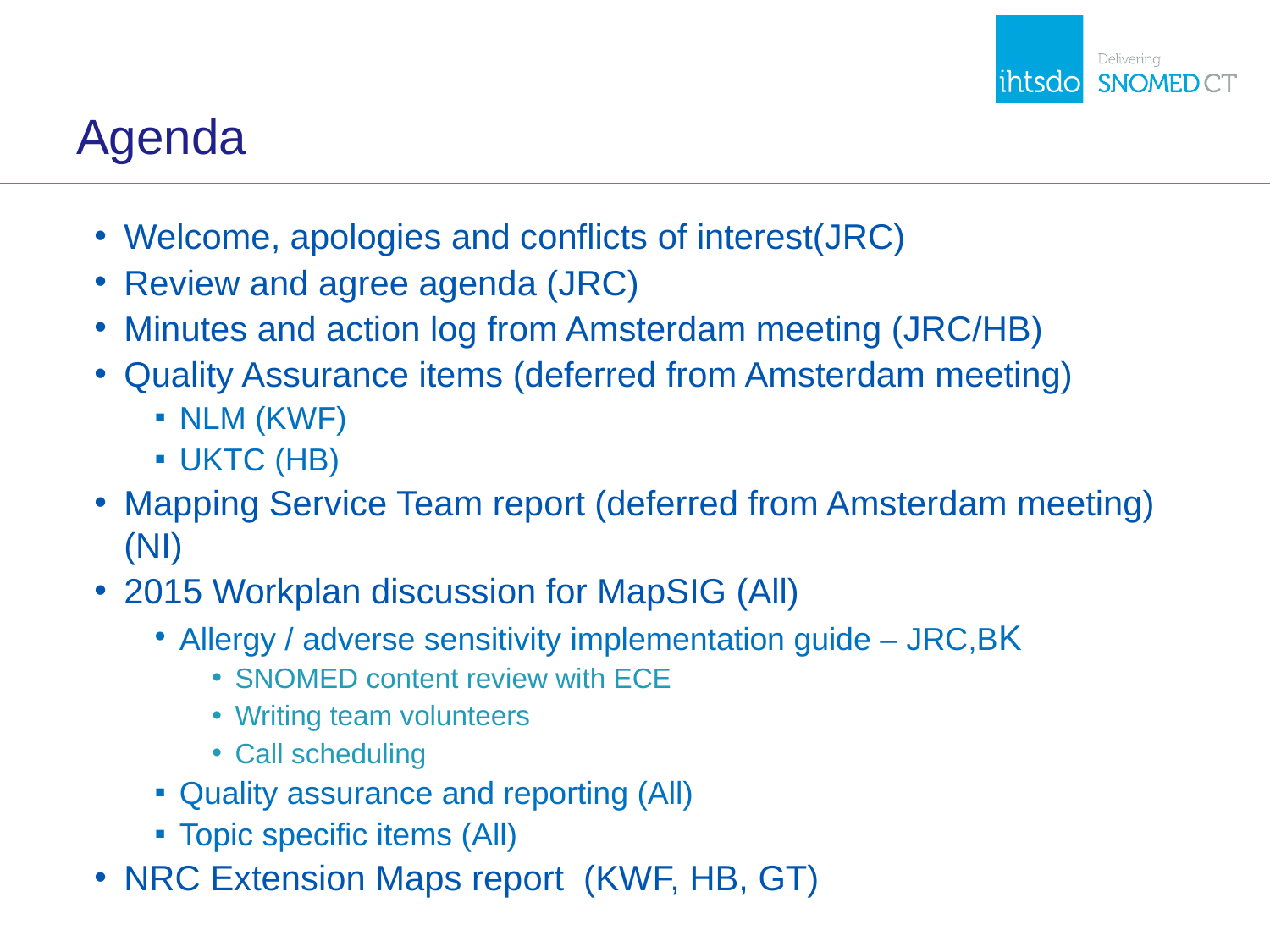

# Agenda
Welcome, apologies and conflicts of interest(JRC)
Review and agree agenda (JRC)
Minutes and action log from Amsterdam meeting (JRC/HB)
Quality Assurance items (deferred from Amsterdam meeting)
NLM (KWF)
UKTC (HB)
Mapping Service Team report (deferred from Amsterdam meeting) (NI)
2015 Workplan discussion for MapSIG (All)
Allergy / adverse sensitivity implementation guide – JRC,BK
SNOMED content review with ECE
Writing team volunteers
Call scheduling
Quality assurance and reporting (All)
Topic specific items (All)
NRC Extension Maps report  (KWF, HB, GT)